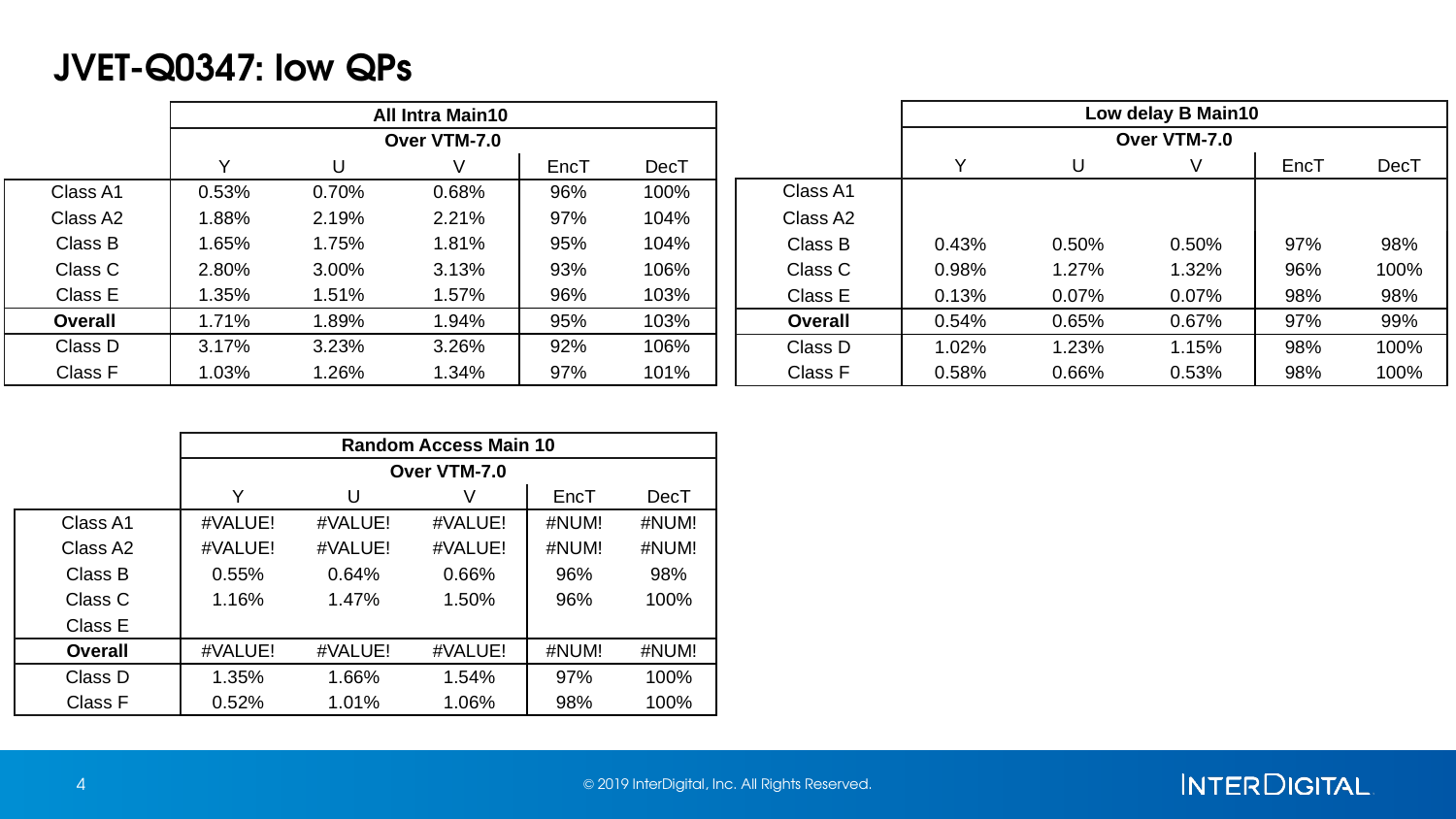

# JVET-Q0347: low QPs
|  | Low delay B Main10 |  |  |  |  |
| --- | --- | --- | --- | --- | --- |
|  | Over VTM-7.0 |  |  |  |  |
|  | Y | U | V | EncT | DecT |
| Class A1 |  |  |  |  |  |
| Class A2 |  |  |  |  |  |
| Class B | 0.43% | 0.50% | 0.50% | 97% | 98% |
| Class C | 0.98% | 1.27% | 1.32% | 96% | 100% |
| Class E | 0.13% | 0.07% | 0.07% | 98% | 98% |
| Overall | 0.54% | 0.65% | 0.67% | 97% | 99% |
| Class D | 1.02% | 1.23% | 1.15% | 98% | 100% |
| Class F | 0.58% | 0.66% | 0.53% | 98% | 100% |
|  | All Intra Main10 |  |  |  |  |
| --- | --- | --- | --- | --- | --- |
|  | Over VTM-7.0 |  |  |  |  |
|  | Y | U | V | EncT | DecT |
| Class A1 | 0.53% | 0.70% | 0.68% | 96% | 100% |
| Class A2 | 1.88% | 2.19% | 2.21% | 97% | 104% |
| Class B | 1.65% | 1.75% | 1.81% | 95% | 104% |
| Class C | 2.80% | 3.00% | 3.13% | 93% | 106% |
| Class E | 1.35% | 1.51% | 1.57% | 96% | 103% |
| Overall | 1.71% | 1.89% | 1.94% | 95% | 103% |
| Class D | 3.17% | 3.23% | 3.26% | 92% | 106% |
| Class F | 1.03% | 1.26% | 1.34% | 97% | 101% |
|  | Random Access Main 10 |  |  |  |  |
| --- | --- | --- | --- | --- | --- |
|  | Over VTM-7.0 |  |  |  |  |
|  | Y | U | V | EncT | DecT |
| Class A1 | #VALUE! | #VALUE! | #VALUE! | #NUM! | #NUM! |
| Class A2 | #VALUE! | #VALUE! | #VALUE! | #NUM! | #NUM! |
| Class B | 0.55% | 0.64% | 0.66% | 96% | 98% |
| Class C | 1.16% | 1.47% | 1.50% | 96% | 100% |
| Class E |  |  |  |  |  |
| Overall | #VALUE! | #VALUE! | #VALUE! | #NUM! | #NUM! |
| Class D | 1.35% | 1.66% | 1.54% | 97% | 100% |
| Class F | 0.52% | 1.01% | 1.06% | 98% | 100% |
4
© 2019 InterDigital, Inc. All Rights Reserved.